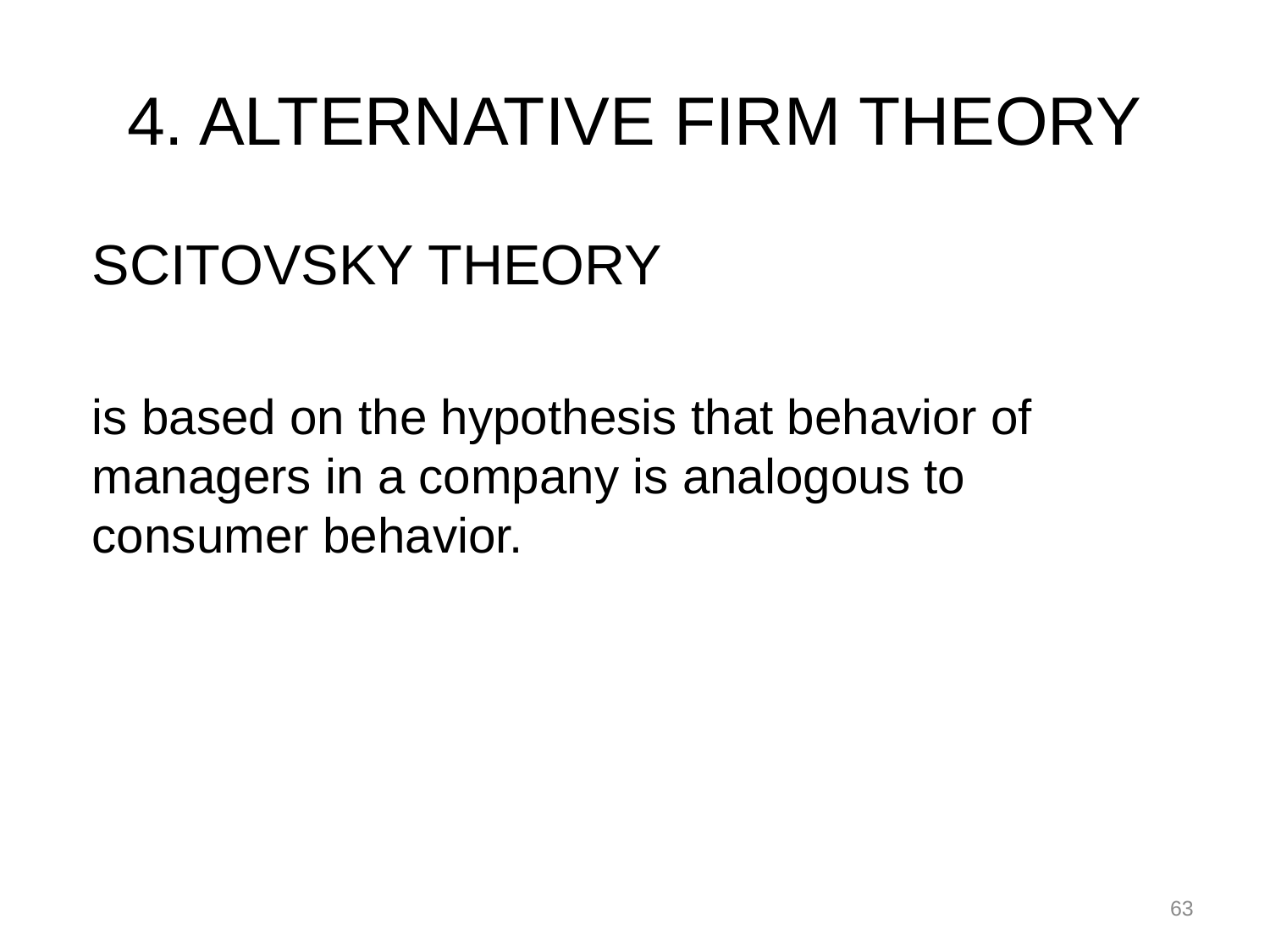

# 4. ALTERNATIVE FIRM THEORY
SCITOVSKY THEORY

is based on the hypothesis that behavior of managers in a company is analogous to consumer behavior.

63